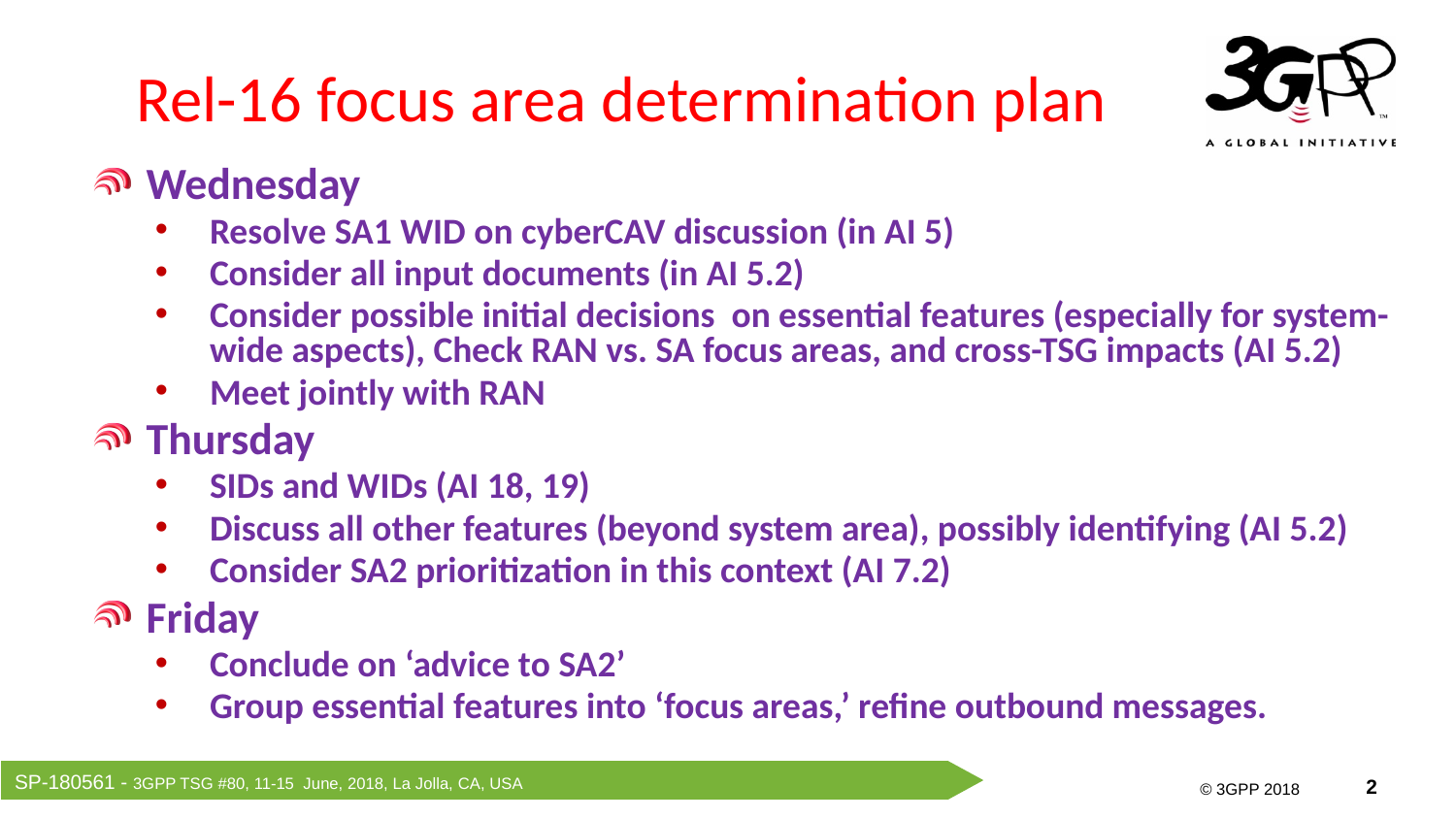

# Rel-16 focus area determination plan
Wednesday
Resolve SA1 WID on cyberCAV discussion (in AI 5)
Consider all input documents (in AI 5.2)
Consider possible initial decisions  on essential features (especially for system-wide aspects), Check RAN vs. SA focus areas, and cross-TSG impacts (AI 5.2)
Meet jointly with RAN
Thursday
SIDs and WIDs (AI 18, 19)
Discuss all other features (beyond system area), possibly identifying (AI 5.2)
Consider SA2 prioritization in this context (AI 7.2)
Friday
Conclude on ‘advice to SA2’
Group essential features into ‘focus areas,’ refine outbound messages.